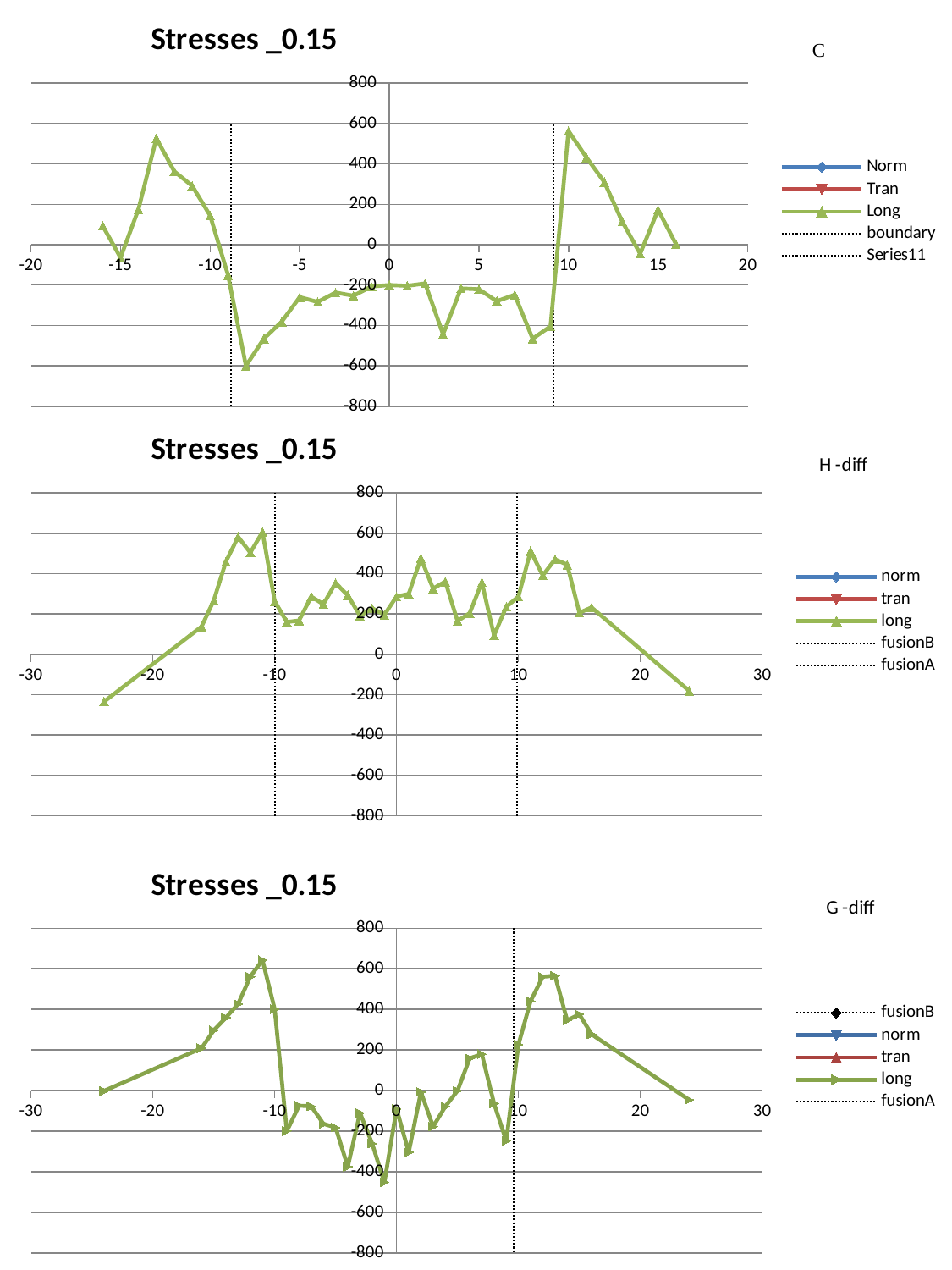

### Chart: Stresses _0.15

| Category |  |  |  |  |  |
|---|---|---|---|---|---|

### Chart: Stresses _0.15

| Category |  |  |  |  |  |
|---|---|---|---|---|---|

### Chart: Stresses _0.15

| Category |  |  |  |  |  |
|---|---|---|---|---|---|